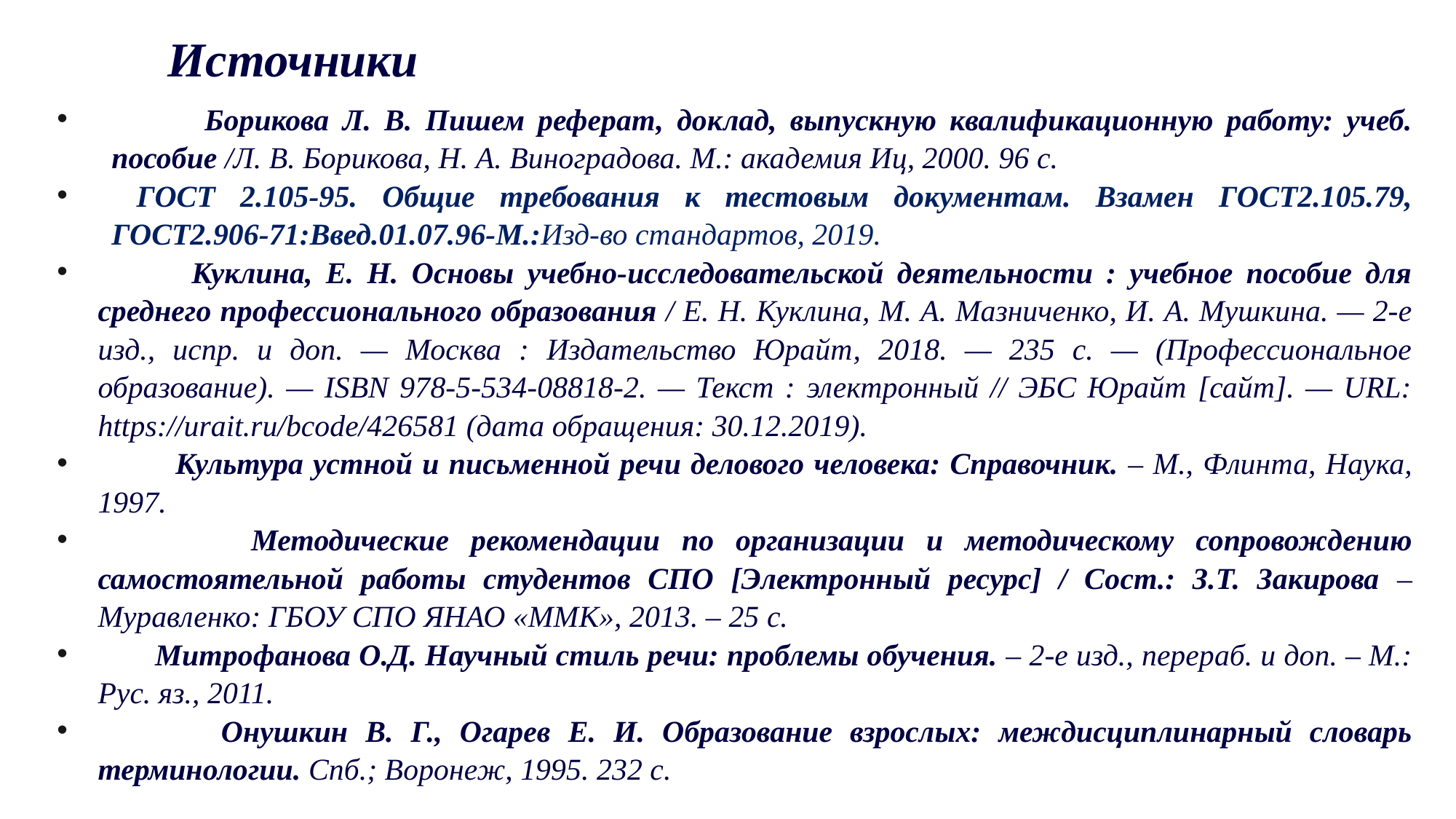

Источники
       Борикова Л. В. Пишем реферат, доклад, выпускную квалификационную работу: учеб. пособие /Л. В. Борикова, Н. А. Виноградова. М.: академия Иц, 2000. 96 с.
 ГОСТ 2.105-95. Общие требования к тестовым документам. Взамен ГОСТ2.105.79, ГОСТ2.906-71:Введ.01.07.96-М.:Изд-во стандартов, 2019.
       Куклина, Е. Н. Основы учебно-исследовательской деятельности : учебное пособие для среднего профессионального образования / Е. Н. Куклина, М. А. Мазниченко, И. А. Мушкина. — 2-е изд., испр. и доп. — Москва : Издательство Юрайт, 2018. — 235 с. — (Профессиональное образование). — ISBN 978-5-534-08818-2. — Текст : электронный // ЭБС Юрайт [сайт]. — URL: https://urait.ru/bcode/426581 (дата обращения: 30.12.2019).
        Культура устной и письменной речи делового человека: Справочник. – М., Флинта, Наука, 1997.
       Методические рекомендации по организации и методическому сопровождению самостоятельной работы студентов СПО [Электронный ресурс] / Сост.: З.Т. Закирова – Муравленко: ГБОУ СПО ЯНАО «ММК», 2013. – 25 с.
       Митрофанова О.Д. Научный стиль речи: проблемы обучения. – 2-е изд., перераб. и доп. – М.: Рус. яз., 2011.
       Онушкин В. Г., Огарев Е. И. Образование взрослых: междисциплинарный словарь терминологии. Спб.; Воронеж, 1995. 232 с.